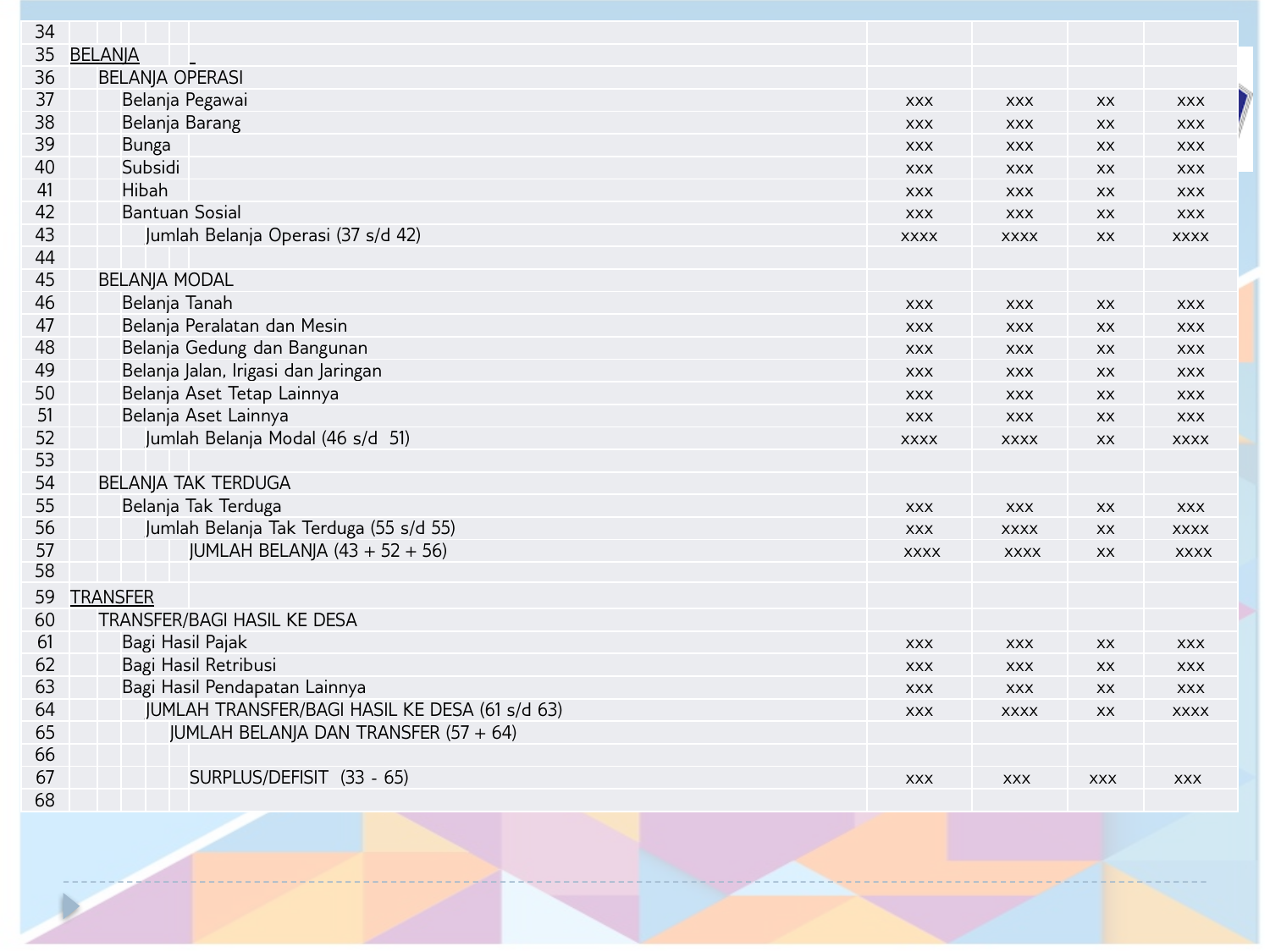

| 34 |  |  |  |  |  |  |  |  |  |  |
| --- | --- | --- | --- | --- | --- | --- | --- | --- | --- | --- |
| 35 | BELANJA |  |  |  |  |  |  |  |  |  |
| 36 |  | BELANJA OPERASI |  |  |  |  |  |  |  |  |
| 37 |  |  | Belanja Pegawai |  |  |  | xxx | xxx | xx | xxx |
| 38 |  |  | Belanja Barang |  |  |  | xxx | xxx | xx | xxx |
| 39 |  |  | Bunga |  |  |  | xxx | xxx | xx | xxx |
| 40 |  |  | Subsidi |  |  |  | xxx | xxx | xx | xxx |
| 41 |  |  | Hibah |  |  |  | xxx | xxx | xx | xxx |
| 42 |  |  | Bantuan Sosial |  |  |  | xxx | xxx | xx | xxx |
| 43 |  |  |  | Jumlah Belanja Operasi (37 s/d 42) |  |  | xxxx | xxxx | xx | xxxx |
| 44 |  |  |  |  |  |  |  |  |  |  |
| 45 |  | BELANJA MODAL |  |  |  |  |  |  |  |  |
| 46 |  |  | Belanja Tanah |  |  |  | xxx | xxx | xx | xxx |
| 47 |  |  | Belanja Peralatan dan Mesin |  |  |  | xxx | xxx | xx | xxx |
| 48 |  |  | Belanja Gedung dan Bangunan |  |  |  | xxx | xxx | xx | xxx |
| 49 |  |  | Belanja Jalan, Irigasi dan Jaringan |  |  |  | xxx | xxx | xx | xxx |
| 50 |  |  | Belanja Aset Tetap Lainnya |  |  |  | xxx | xxx | xx | xxx |
| 51 |  |  | Belanja Aset Lainnya |  |  |  | xxx | xxx | xx | xxx |
| 52 |  |  |  | Jumlah Belanja Modal (46 s/d 51) |  |  | xxxx | xxxx | xx | xxxx |
| 53 |  |  |  |  |  |  |  |  |  |  |
| 54 |  | BELANJA TAK TERDUGA |  |  |  |  |  |  |  |  |
| 55 |  |  | Belanja Tak Terduga |  |  |  | xxx | xxx | xx | xxx |
| 56 |  |  |  | Jumlah Belanja Tak Terduga (55 s/d 55) |  |  | xxx | xxxx | xx | xxxx |
| 57 |  |  |  |  |  | JUMLAH BELANJA (43 + 52 + 56) | xxxx | xxxx | xx | xxxx |
| 58 |  |  |  |  |  |  |  |  |  |  |
| 59 | TRANSFER |  |  |  |  |  |  |  |  |  |
| 60 |  | TRANSFER/BAGI HASIL KE DESA |  |  |  |  |  |  |  |  |
| 61 |  |  | Bagi Hasil Pajak |  |  |  | xxx | xxx | xx | xxx |
| 62 |  |  | Bagi Hasil Retribusi |  |  |  | xxx | xxx | xx | xxx |
| 63 |  |  | Bagi Hasil Pendapatan Lainnya |  |  |  | xxx | xxx | xx | xxx |
| 64 |  |  |  | JUMLAH TRANSFER/BAGI HASIL KE DESA (61 s/d 63) |  |  | xxx | xxxx | xx | xxxx |
| 65 |  |  |  |  | JUMLAH BELANJA DAN TRANSFER (57 + 64) |  |  |  |  |  |
| 66 |  |  |  |  |  |  |  |  |  |  |
| 67 |  |  |  |  |  | SURPLUS/DEFISIT (33 - 65) | xxx | xxx | xxx | xxx |
| 68 |  |  |  |  |  |  |  |  |  |  |